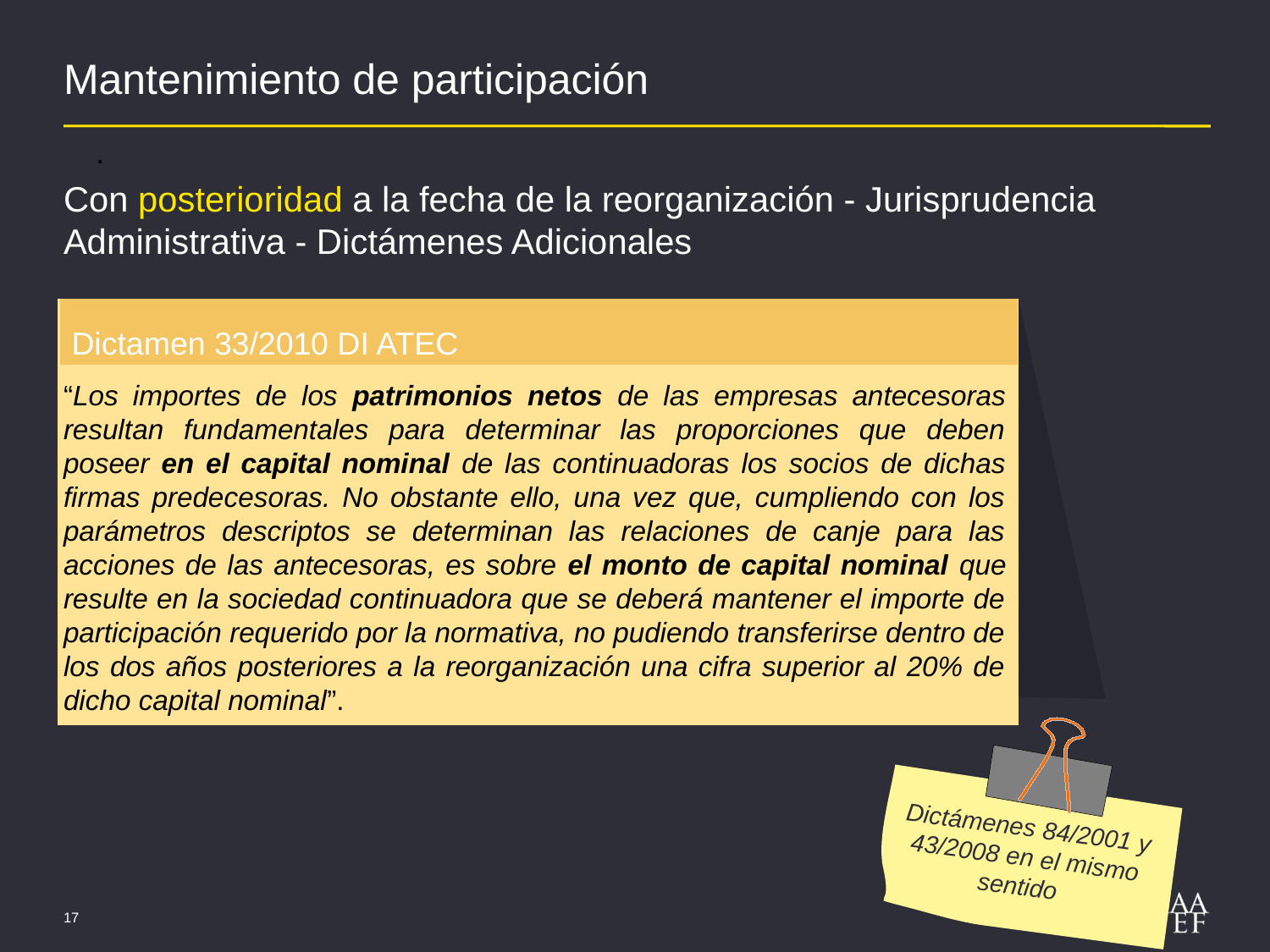

# Mantenimiento de participación
.
Con posterioridad a la fecha de la reorganización - Jurisprudencia Administrativa - Dictámenes Adicionales

Dictamen 33/2010 DI ATEC
“Los importes de los patrimonios netos de las empresas antecesoras resultan fundamentales para determinar las proporciones que deben poseer en el capital nominal de las continuadoras los socios de dichas firmas predecesoras. No obstante ello, una vez que, cumpliendo con los parámetros descriptos se determinan las relaciones de canje para las acciones de las antecesoras, es sobre el monto de capital nominal que resulte en la sociedad continuadora que se deberá mantener el importe de participación requerido por la normativa, no pudiendo transferirse dentro de los dos años posteriores a la reorganización una cifra superior al 20% de dicho capital nominal”.

Dictámenes 84/2001 y 43/2008 en el mismo sentido
17